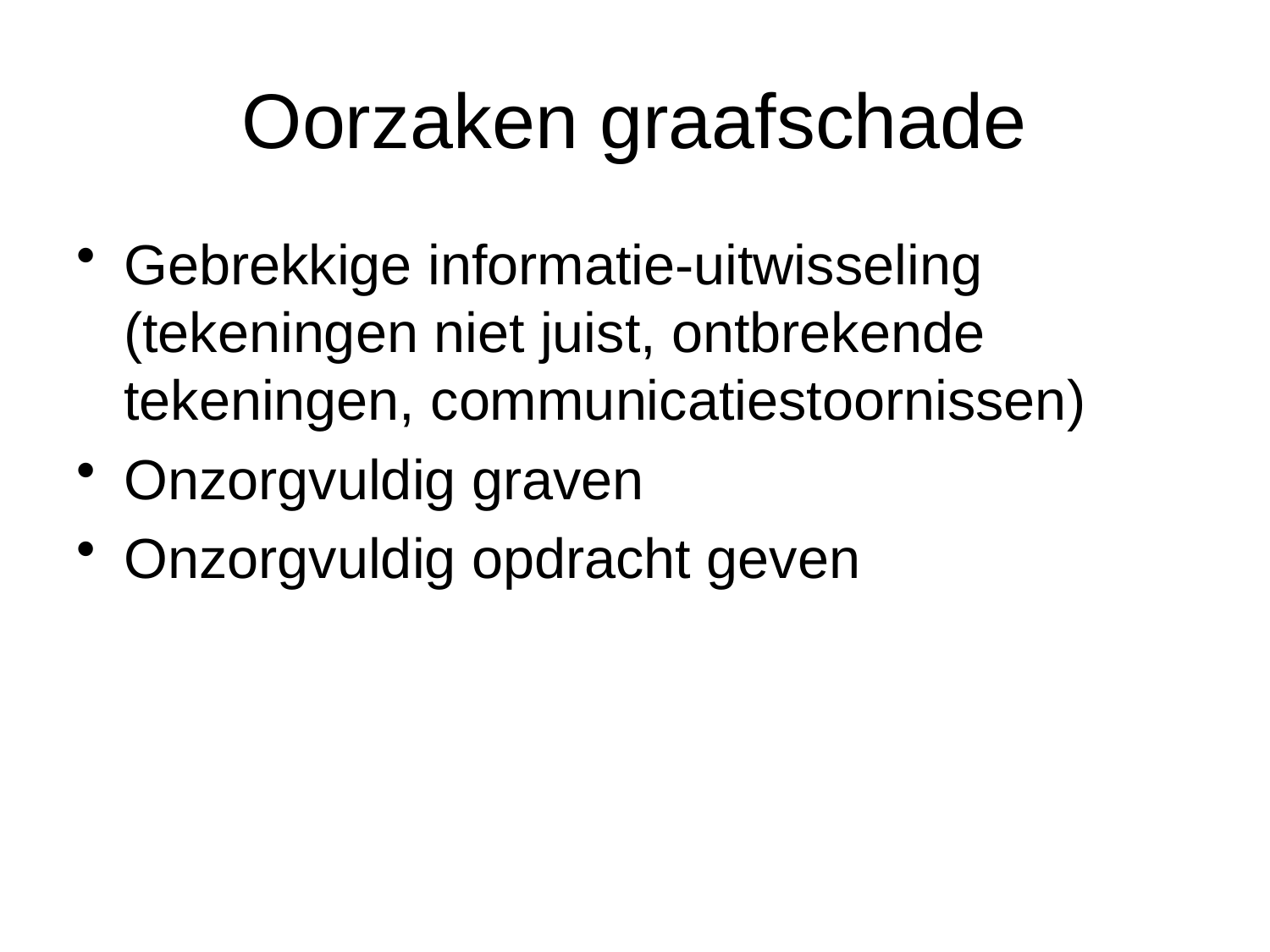

# Oorzaken graafschade
Gebrekkige informatie-uitwisseling (tekeningen niet juist, ontbrekende tekeningen, communicatiestoornissen)
Onzorgvuldig graven
Onzorgvuldig opdracht geven